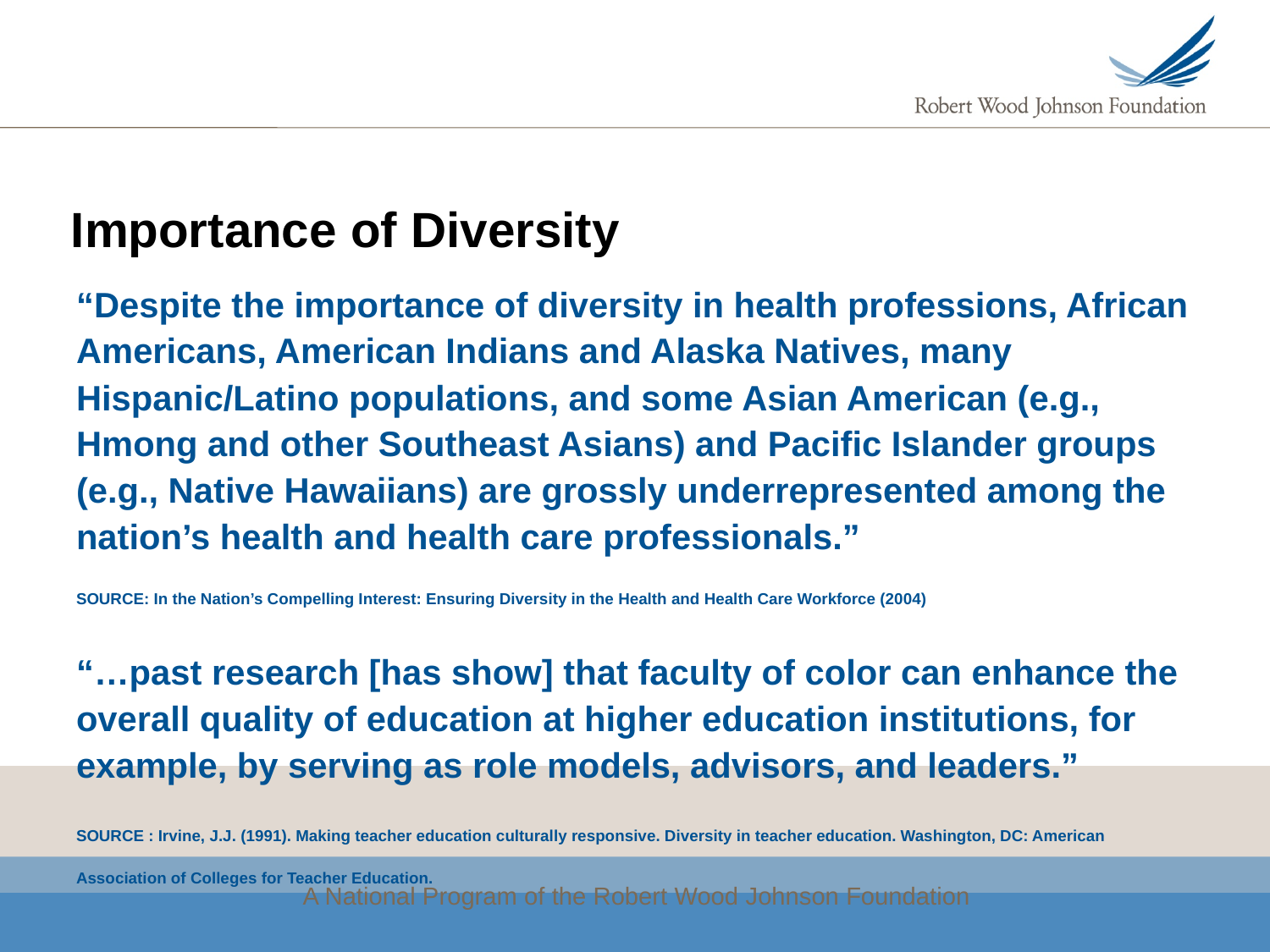

# Importance of Diversity
“Despite the importance of diversity in health professions, African Americans, American Indians and Alaska Natives, many Hispanic/Latino populations, and some Asian American (e.g., Hmong and other Southeast Asians) and Pacific Islander groups (e.g., Native Hawaiians) are grossly underrepresented among the nation’s health and health care professionals.”
SOURCE: In the Nation’s Compelling Interest: Ensuring Diversity in the Health and Health Care Workforce (2004)

“…past research [has show] that faculty of color can enhance the overall quality of education at higher education institutions, for example, by serving as role models, advisors, and leaders.”

SOURCE : Irvine, J.J. (1991). Making teacher education culturally responsive. Diversity in teacher education. Washington, DC: American Association of Colleges for Teacher Education.